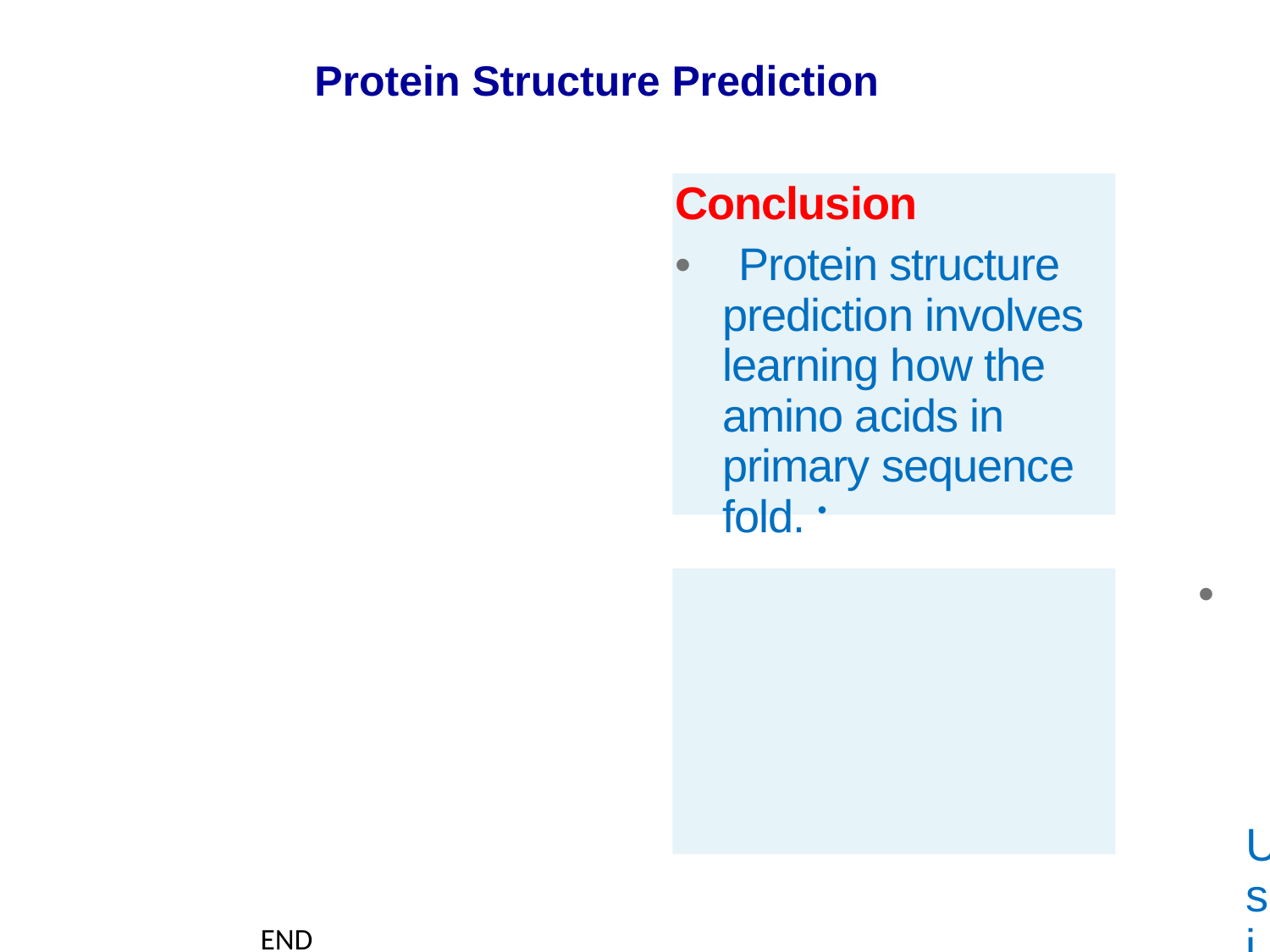

Protein Structure Prediction
Conclusion
•    Protein structure prediction involves learning how the amino acids in primary sequence fold. •
•    Using this information, upon getting a protein sequence, we can try to predict how it folds!
END